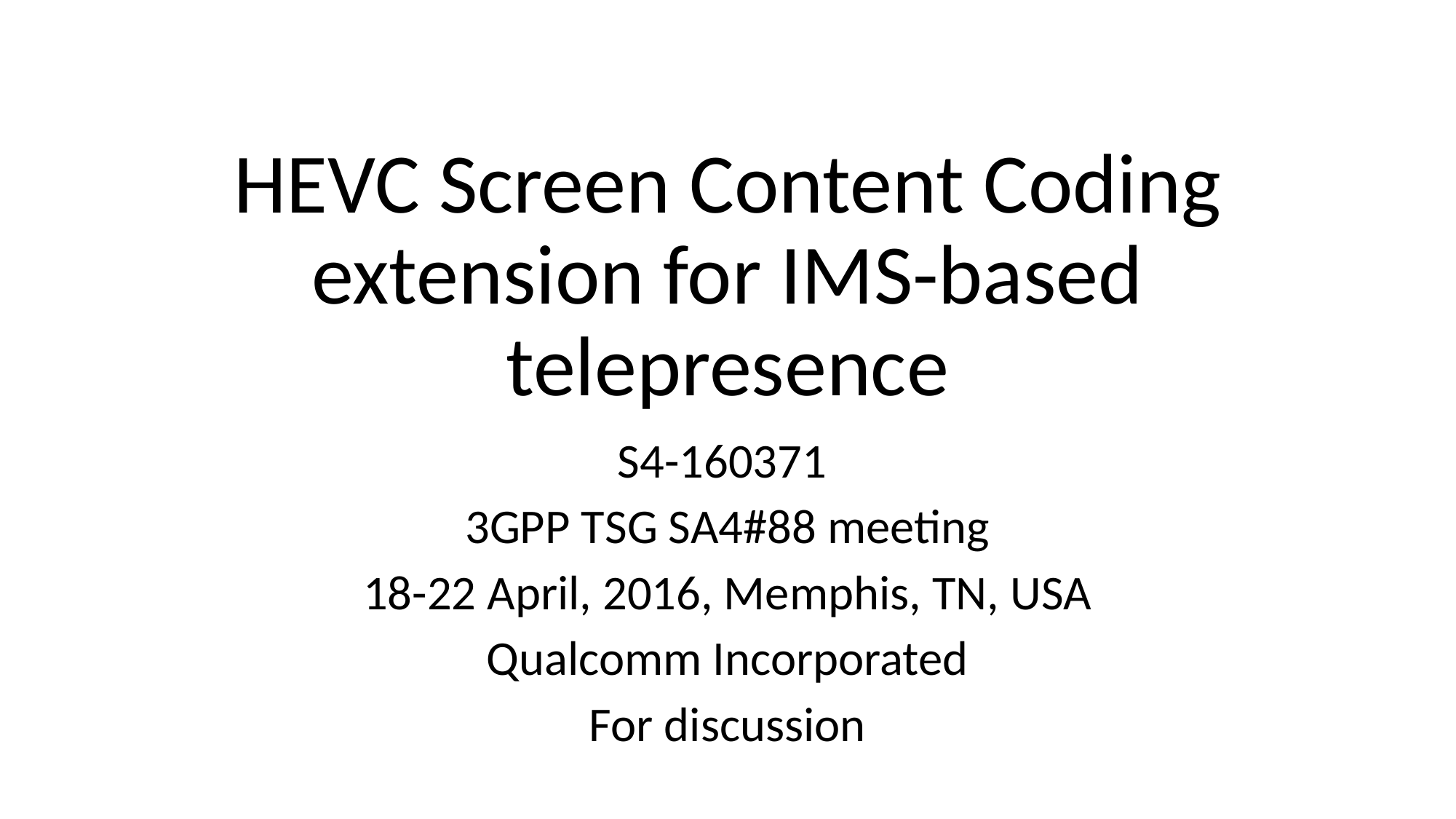

# HEVC Screen Content Coding extension for IMS-based telepresence
S4-160371
3GPP TSG SA4#88 meeting
18-22 April, 2016, Memphis, TN, USA
Qualcomm Incorporated
For discussion